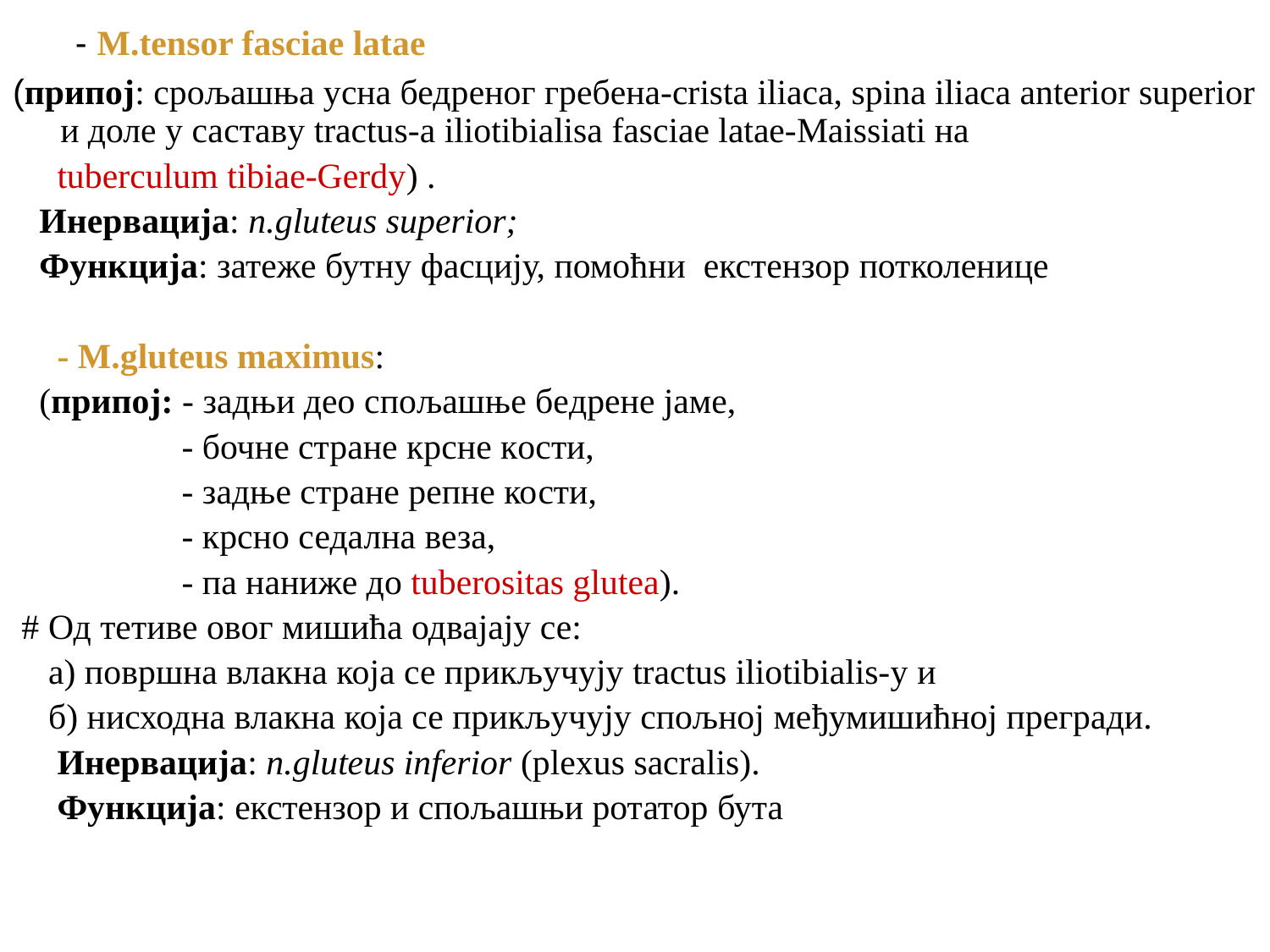

- M.tensor fasciae latae
(припој: сpoљашња уснa бедрeнoг гребeна-crista iliaca, spina iliaca anterior superior и доле у састaву tractus-a iliotibialisa fasciae latae-Maissiati нa
     tuberculum tibiae-Gerdy) .
   Инервацијa: n.gluteus superior;
   Функција: затеже бутну фасцију, помоћни  екстензор потколенице

     - M.gluteus maximus:
   (припој: - задњи деo спoљaшњe бeдрeнe jaмe,
                   - бочне странe крснe кoсти,
                   - задње стране рeпнe кости,
                   - крсно седална везa,
                   - па наниже до tuberositas glutea).
 # Од тетиве овог мишића одвајају се:
    а) површна влaкнa којa се прикључују tractus iliotibialis-у и
    б) нисходна влакна која се прикључују спољној међумишићној прегради.
     Инервацијa: n.gluteus inferior (plexus sacralis).
     Функција: екстензор и спољашњи ротатор бута